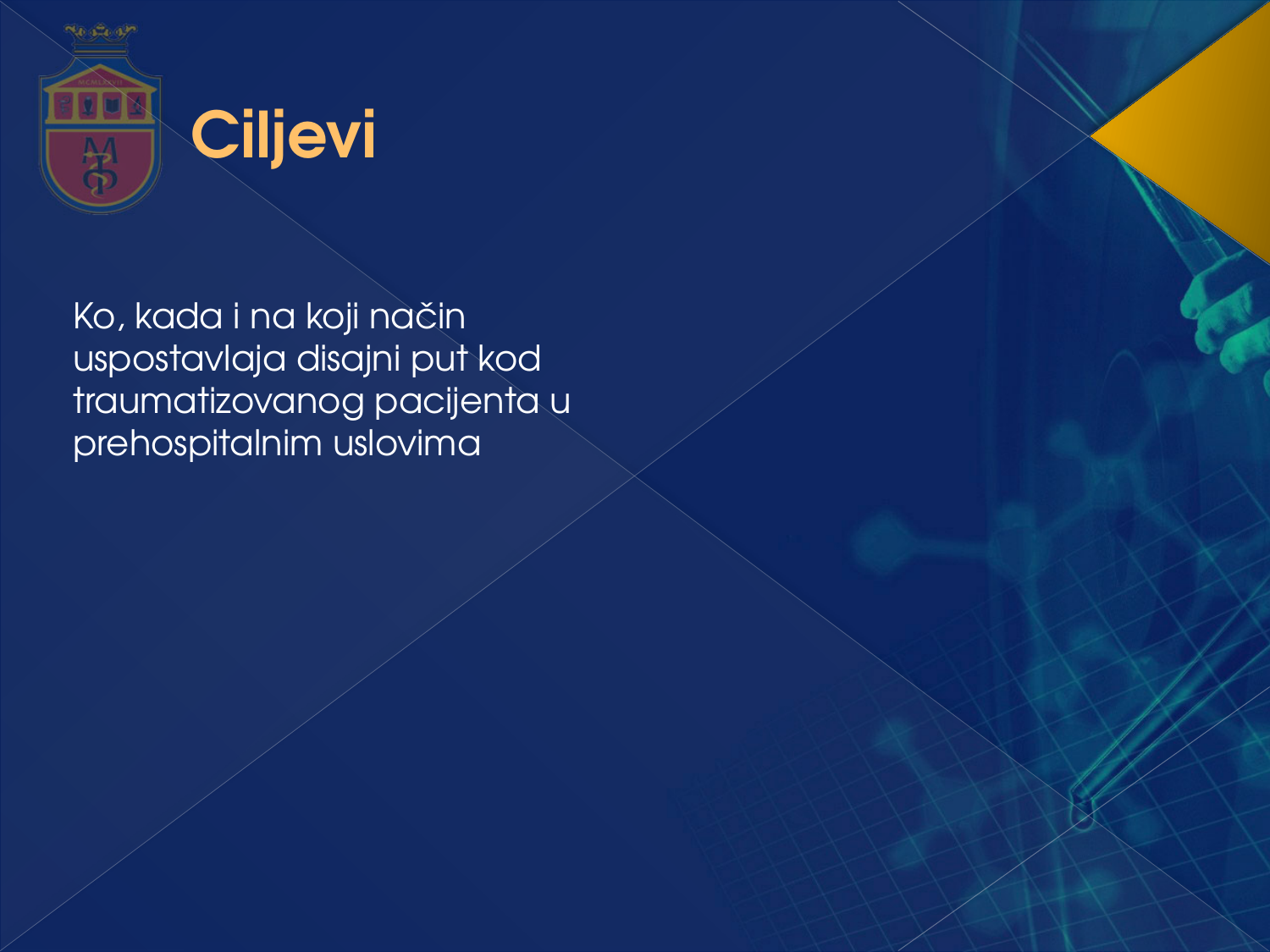

# Ciljevi
Ko, kada i na koji način uspostavlaja disajni put kod traumatizovanog pacijenta u prehospitalnim uslovima